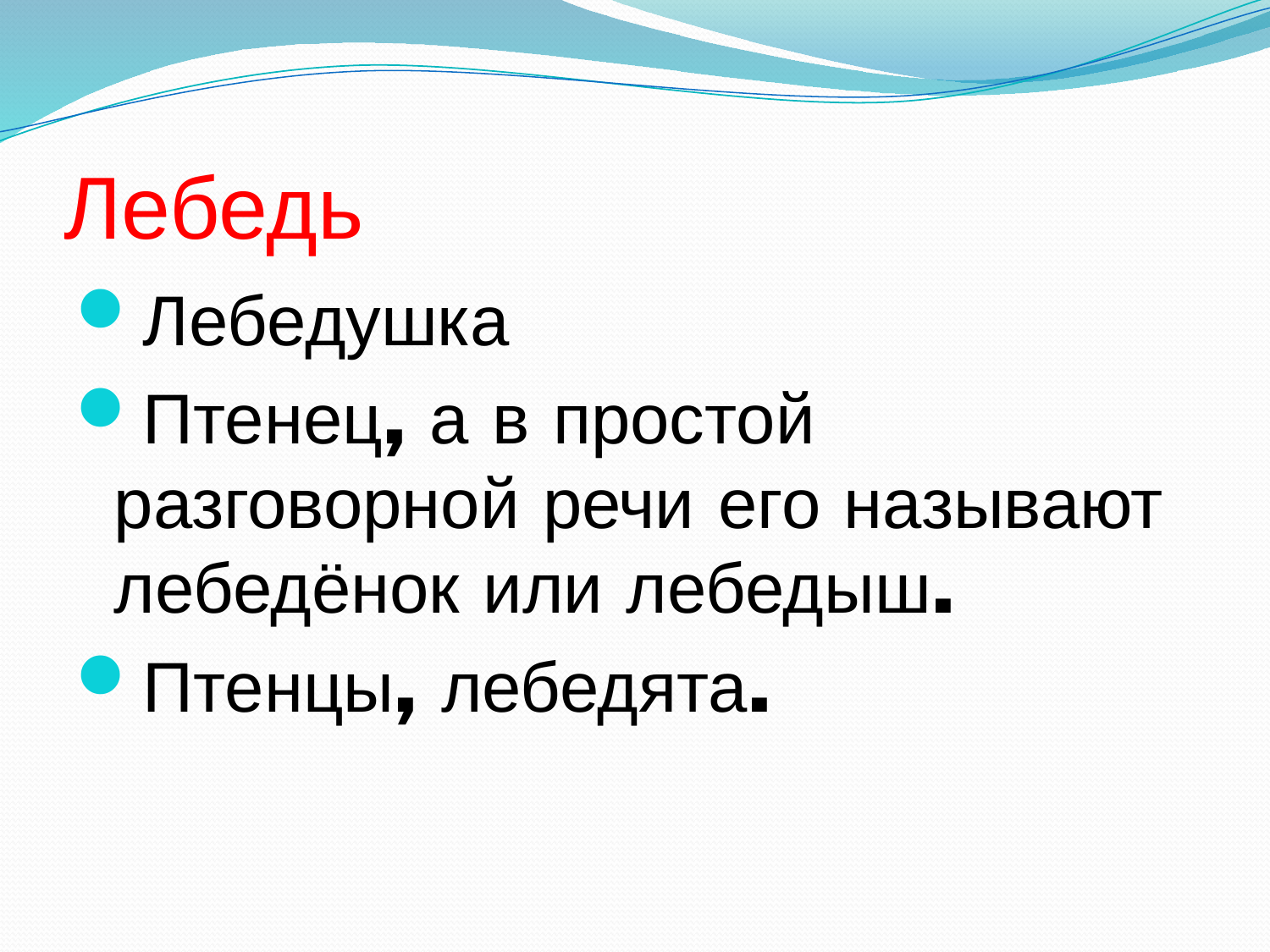

# Лебедь
Лебедушка
Птенец, а в простой разговорной речи его называют лебедёнок или лебедыш.
Птенцы, лебедята.